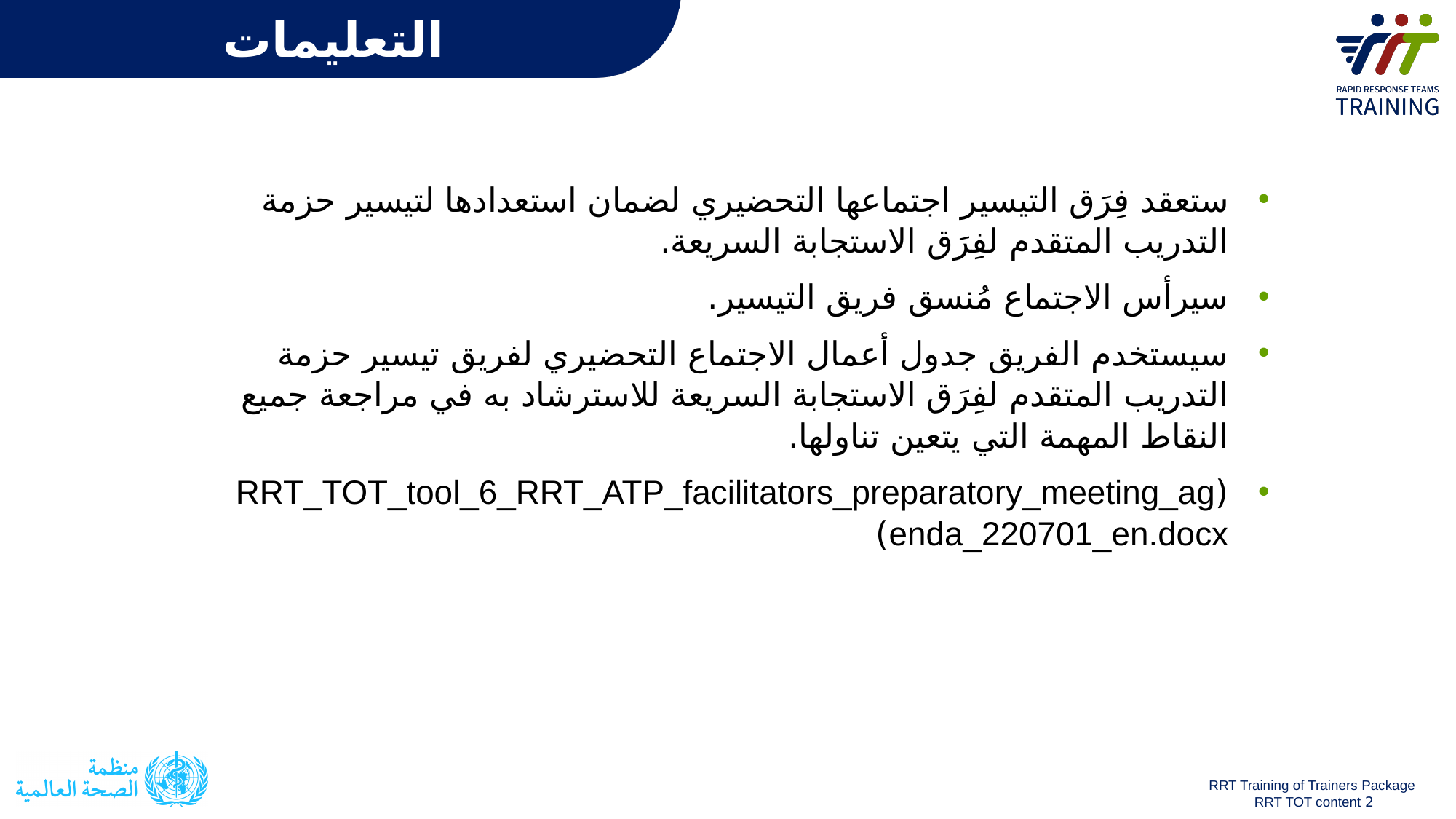

# التعليمات
ستعقد فِرَق التيسير اجتماعها التحضيري لضمان استعدادها لتيسير حزمة التدريب المتقدم لفِرَق الاستجابة السريعة.
سيرأس الاجتماع مُنسق فريق التيسير.
سيستخدم الفريق جدول أعمال الاجتماع التحضيري لفريق تيسير حزمة التدريب المتقدم لفِرَق الاستجابة السريعة للاسترشاد به في مراجعة جميع النقاط المهمة التي يتعين تناولها.
(RRT_TOT_tool_6_RRT_ATP_facilitators_preparatory_meeting_agenda_220701_en.docx)